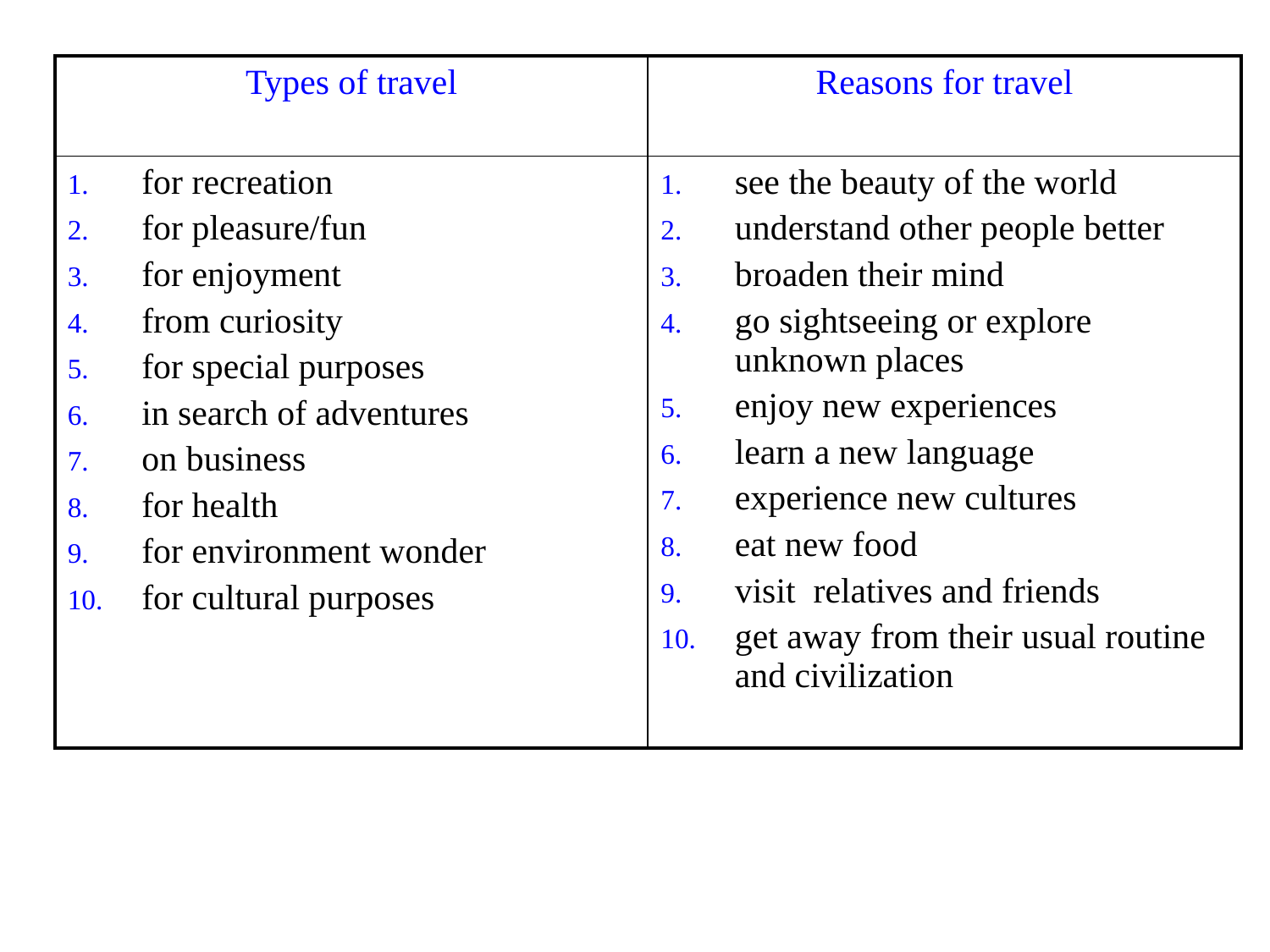

| Types of travel | Reasons for travel |
| --- | --- |
| for recreation for pleasure/fun for enjoyment from curiosity for special purposes in search of adventures on business for health for environment wonder for cultural purposes | see the beauty of the world understand other people better broaden their mind go sightseeing or explore unknown places enjoy new experiences learn a new language experience new cultures eat new food visit relatives and friends get away from their usual routine and civilization |